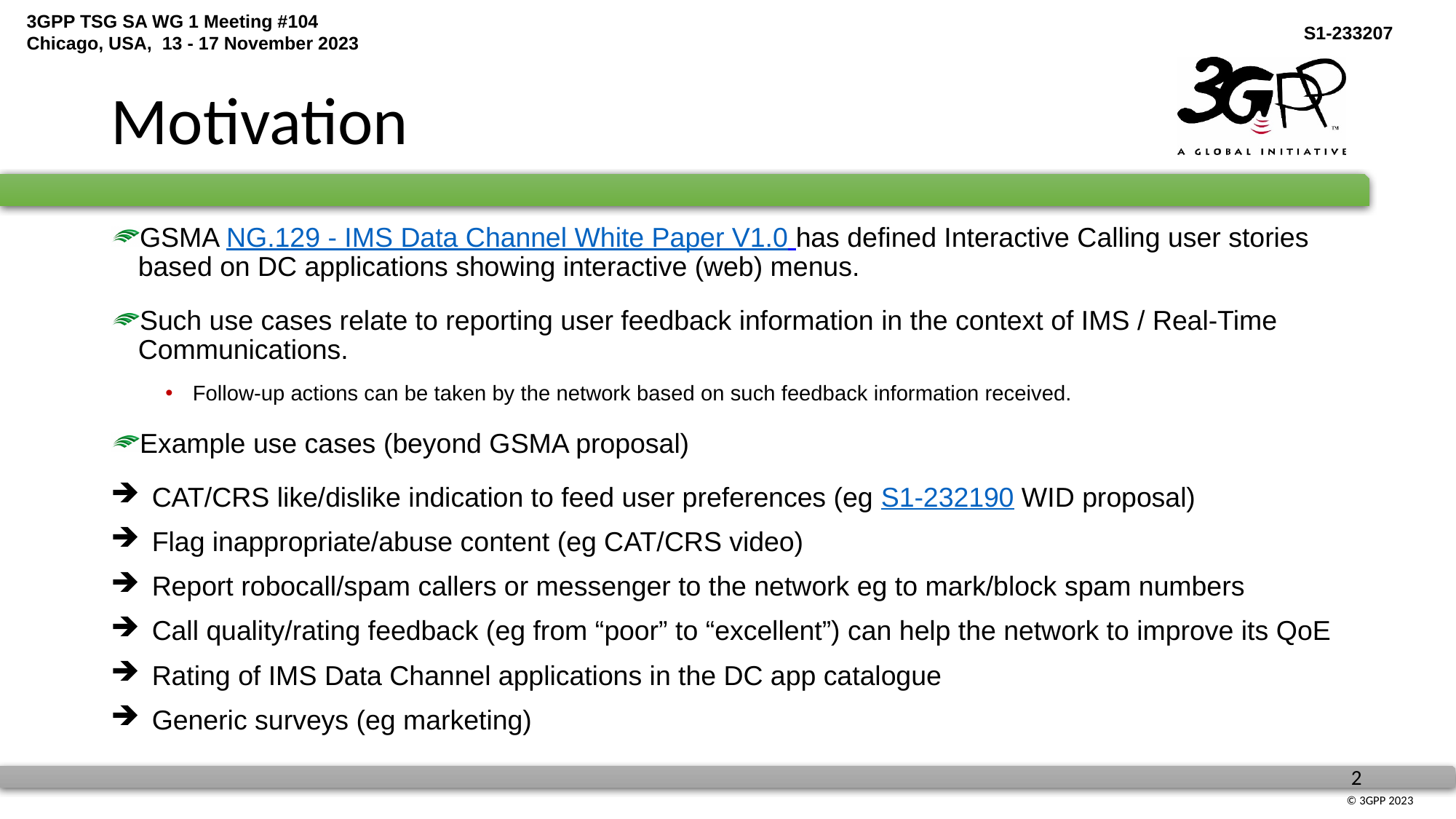

# Motivation
GSMA NG.129 - IMS Data Channel White Paper V1.0 has defined Interactive Calling user stories based on DC applications showing interactive (web) menus.
Such use cases relate to reporting user feedback information in the context of IMS / Real-Time Communications.
Follow-up actions can be taken by the network based on such feedback information received.
Example use cases (beyond GSMA proposal)
CAT/CRS like/dislike indication to feed user preferences (eg S1-232190 WID proposal)
Flag inappropriate/abuse content (eg CAT/CRS video)
Report robocall/spam callers or messenger to the network eg to mark/block spam numbers
Call quality/rating feedback (eg from “poor” to “excellent”) can help the network to improve its QoE
Rating of IMS Data Channel applications in the DC app catalogue
Generic surveys (eg marketing)